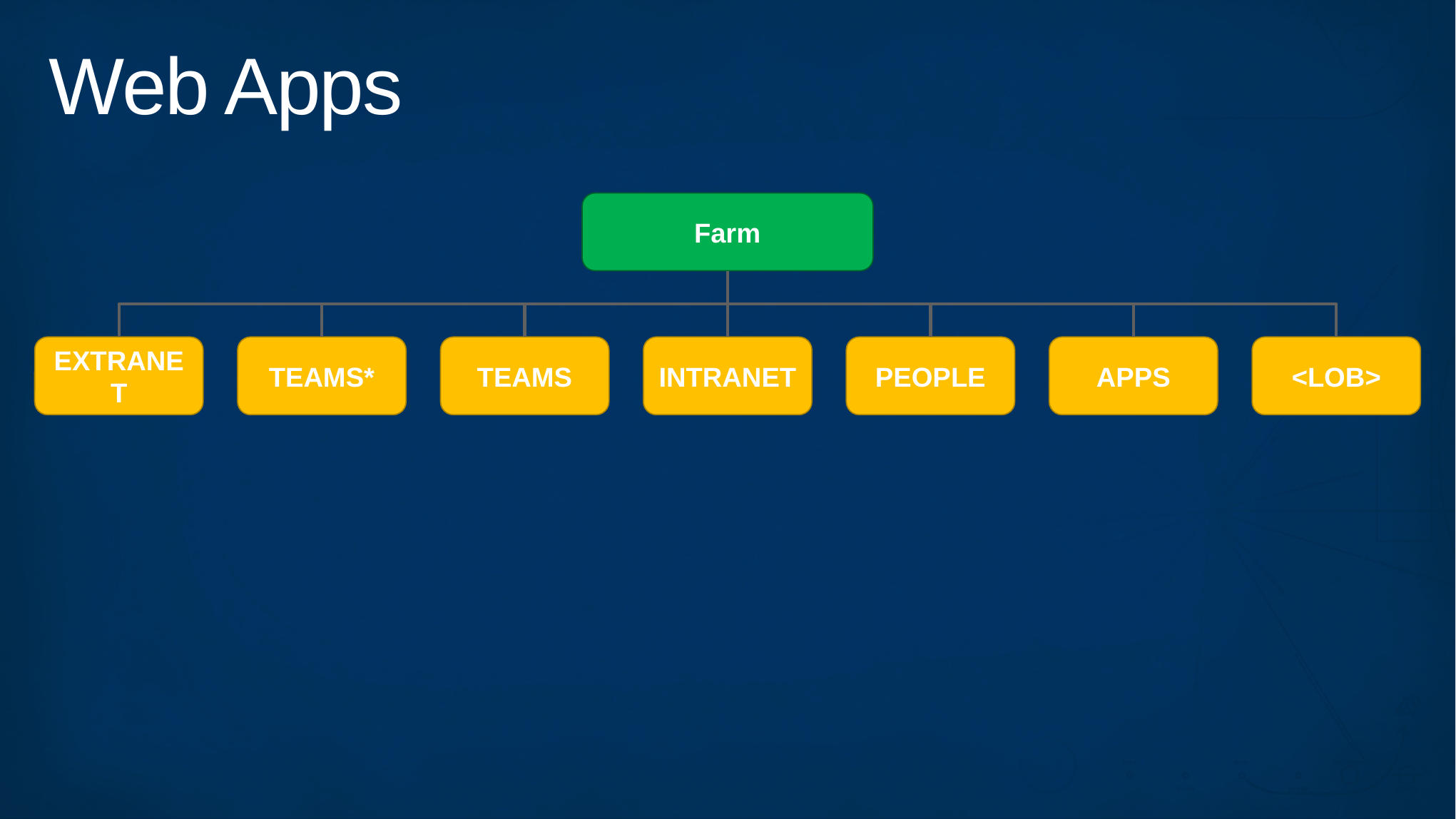

# Web Apps
Farm
EXTRANET
TEAMS*
TEAMS
INTRANET
PEOPLE
APPS
<LOB>